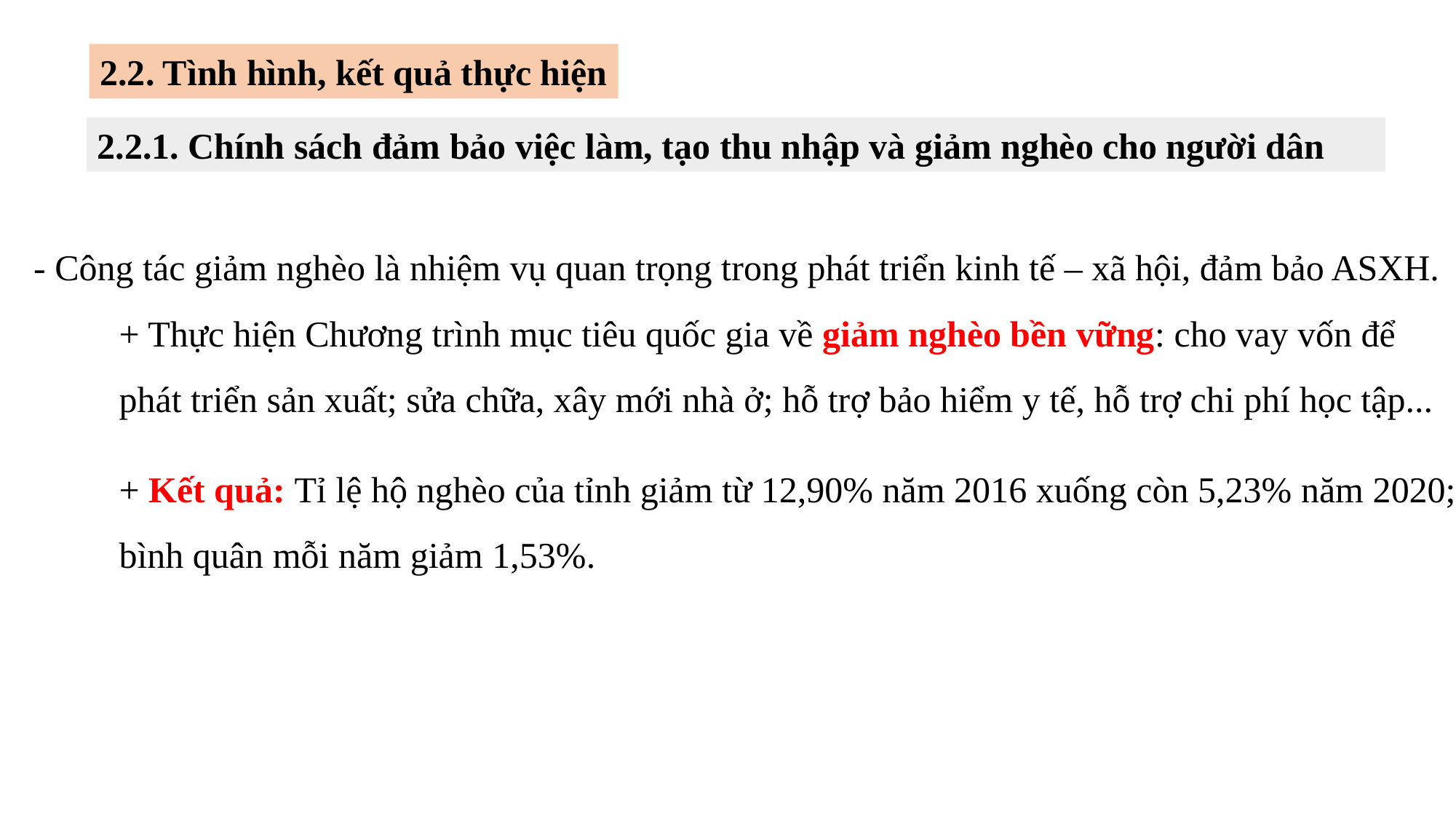

2.2. Tình hình, kết quả thực hiện
2.2.1. Chính sách đảm bảo việc làm, tạo thu nhập và giảm nghèo cho người dân
- Công tác giảm nghèo là nhiệm vụ quan trọng trong phát triển kinh tế – xã hội, đảm bảo ASXH.
+ Thực hiện Chương trình mục tiêu quốc gia về giảm nghèo bền vững: cho vay vốn để phát triển sản xuất; sửa chữa, xây mới nhà ở; hỗ trợ bảo hiểm y tế, hỗ trợ chi phí học tập...

+ Kết quả: Tỉ lệ hộ nghèo của tỉnh giảm từ 12,90% năm 2016 xuống còn 5,23% năm 2020; bình quân mỗi năm giảm 1,53%.